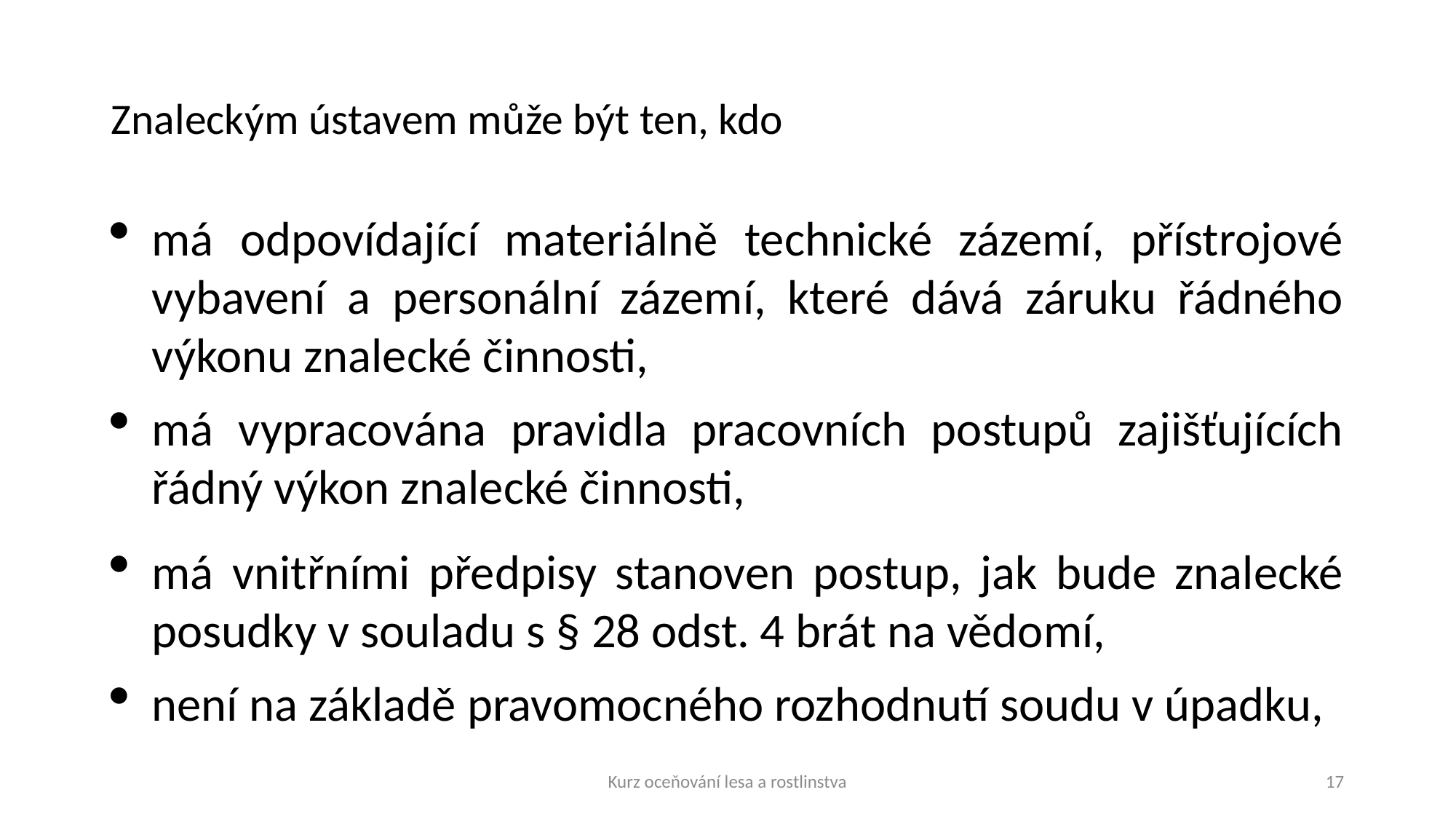

# Znaleckým ústavem může být ten, kdo
má odpovídající materiálně technické zázemí, přístrojové vybavení a personální zázemí, které dává záruku řádného výkonu znalecké činnosti,
má vypracována pravidla pracovních postupů zajišťujících řádný výkon znalecké činnosti,
má vnitřními předpisy stanoven postup, jak bude znalecké posudky v souladu s § 28 odst. 4 brát na vědomí,
není na základě pravomocného rozhodnutí soudu v úpadku,

Kurz oceňování lesa a rostlinstva
17